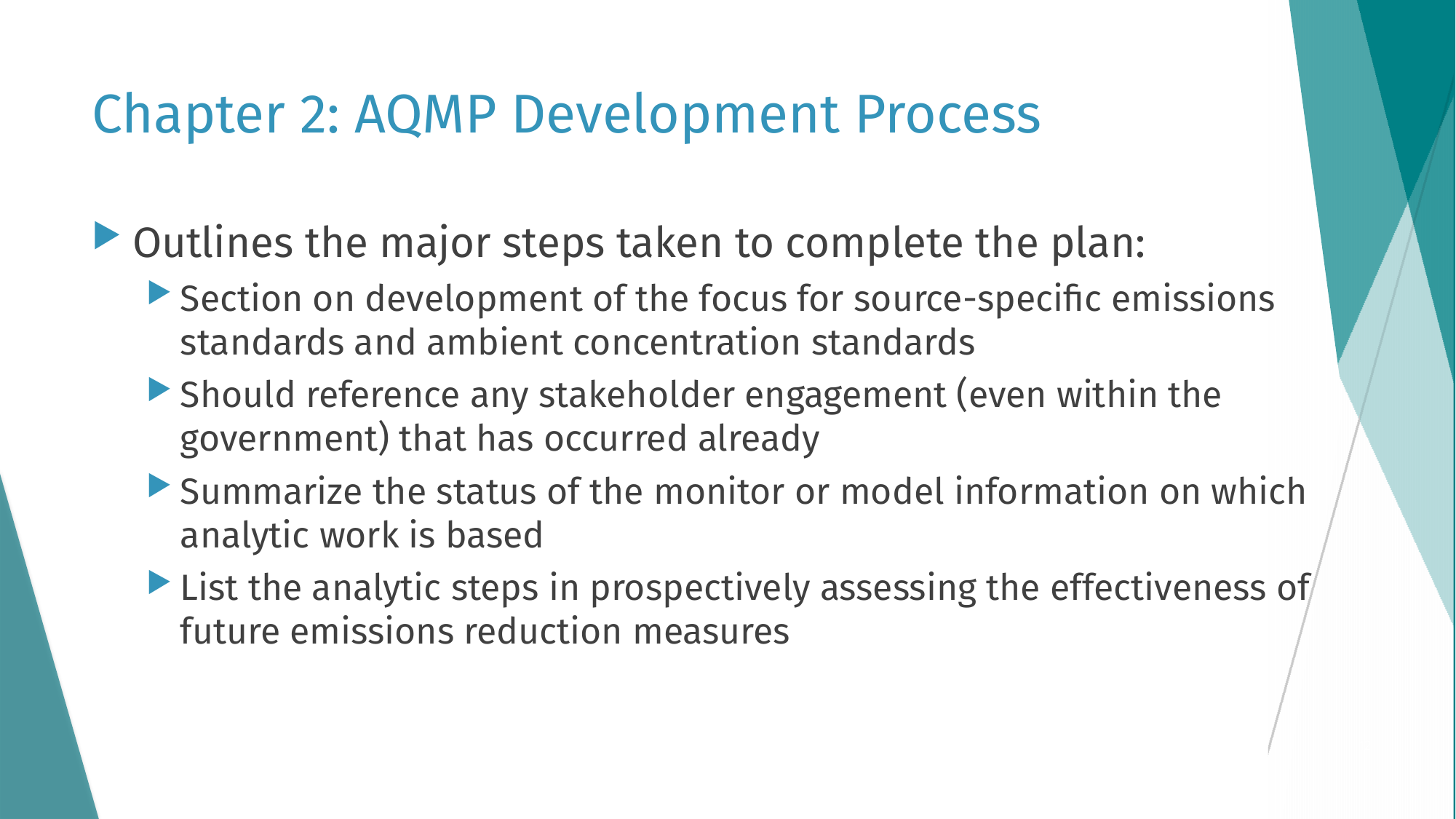

# Chapter 2: AQMP Development Process
Outlines the major steps taken to complete the plan:
Section on development of the focus for source-specific emissions standards and ambient concentration standards
Should reference any stakeholder engagement (even within the government) that has occurred already
Summarize the status of the monitor or model information on which analytic work is based
List the analytic steps in prospectively assessing the effectiveness of future emissions reduction measures

12